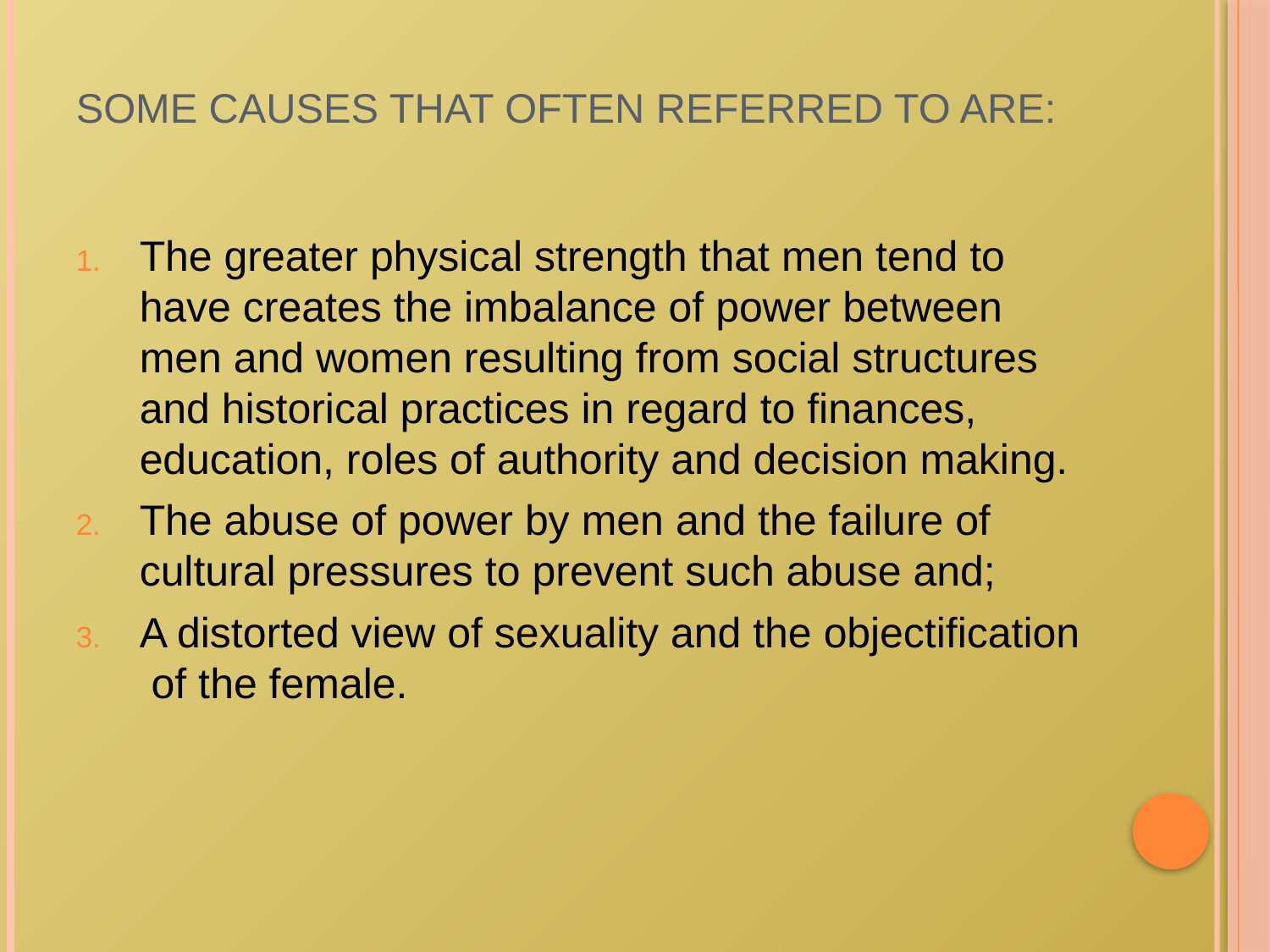

# Some causes that often referred to are:
The greater physical strength that men tend to have creates the imbalance of power between men and women resulting from social structures and historical practices in regard to finances, education, roles of authority and decision making.
The abuse of power by men and the failure of cultural pressures to prevent such abuse and;
A distorted view of sexuality and the objectification  of the female.